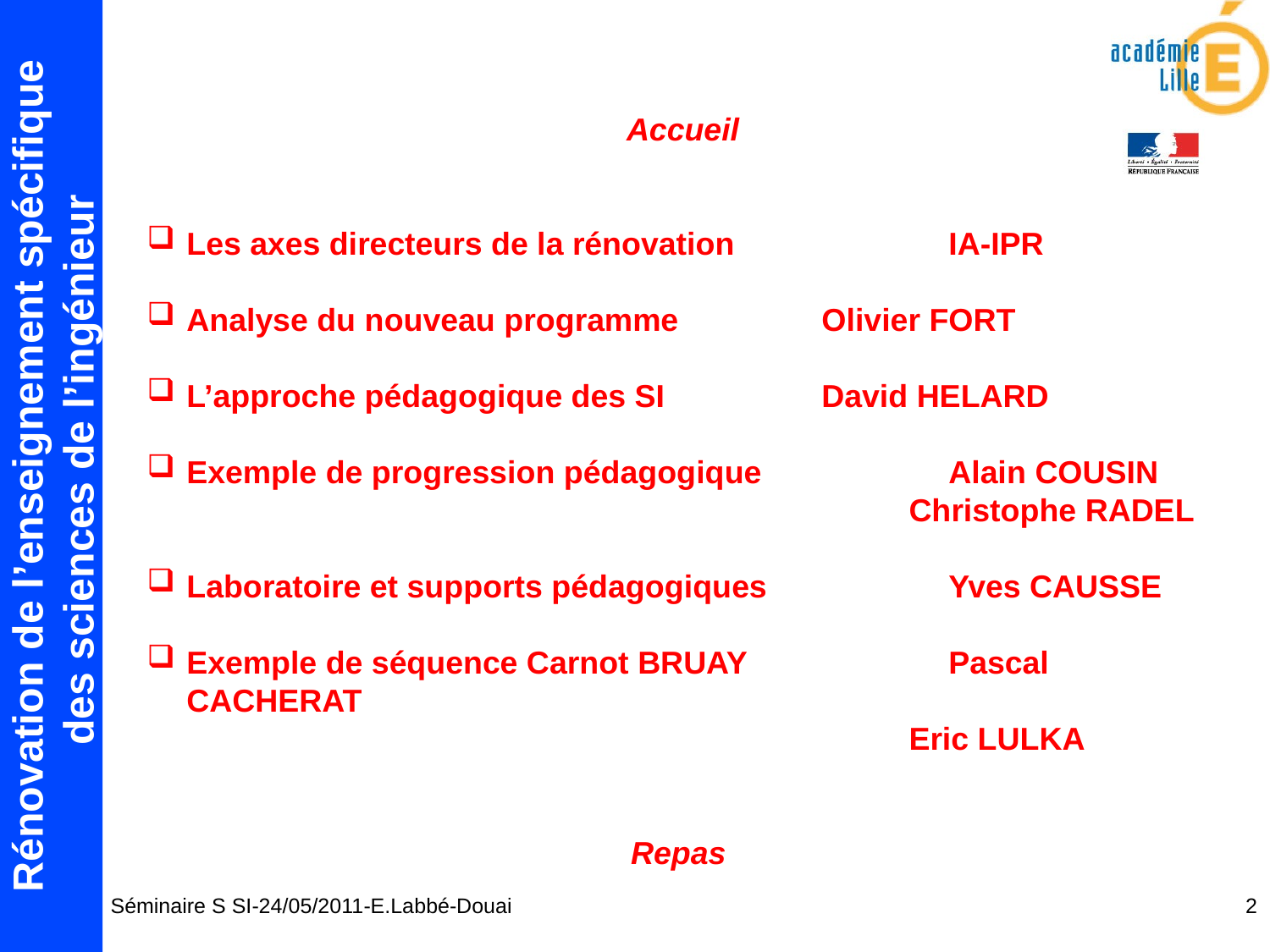

Accueil

Les axes directeurs de la rénovation		IA-IPR

Analyse du nouveau programme		Olivier FORT

L’approche pédagogique des SI		David HELARD

Exemple de progression pédagogique		Alain COUSIN
						Christophe RADEL

Laboratoire et supports pédagogiques		Yves CAUSSE

Exemple de séquence Carnot BRUAY		Pascal CACHERAT
						Eric LULKA

Repas
Séminaire S SI-24/05/2011-E.Labbé-Douai
2